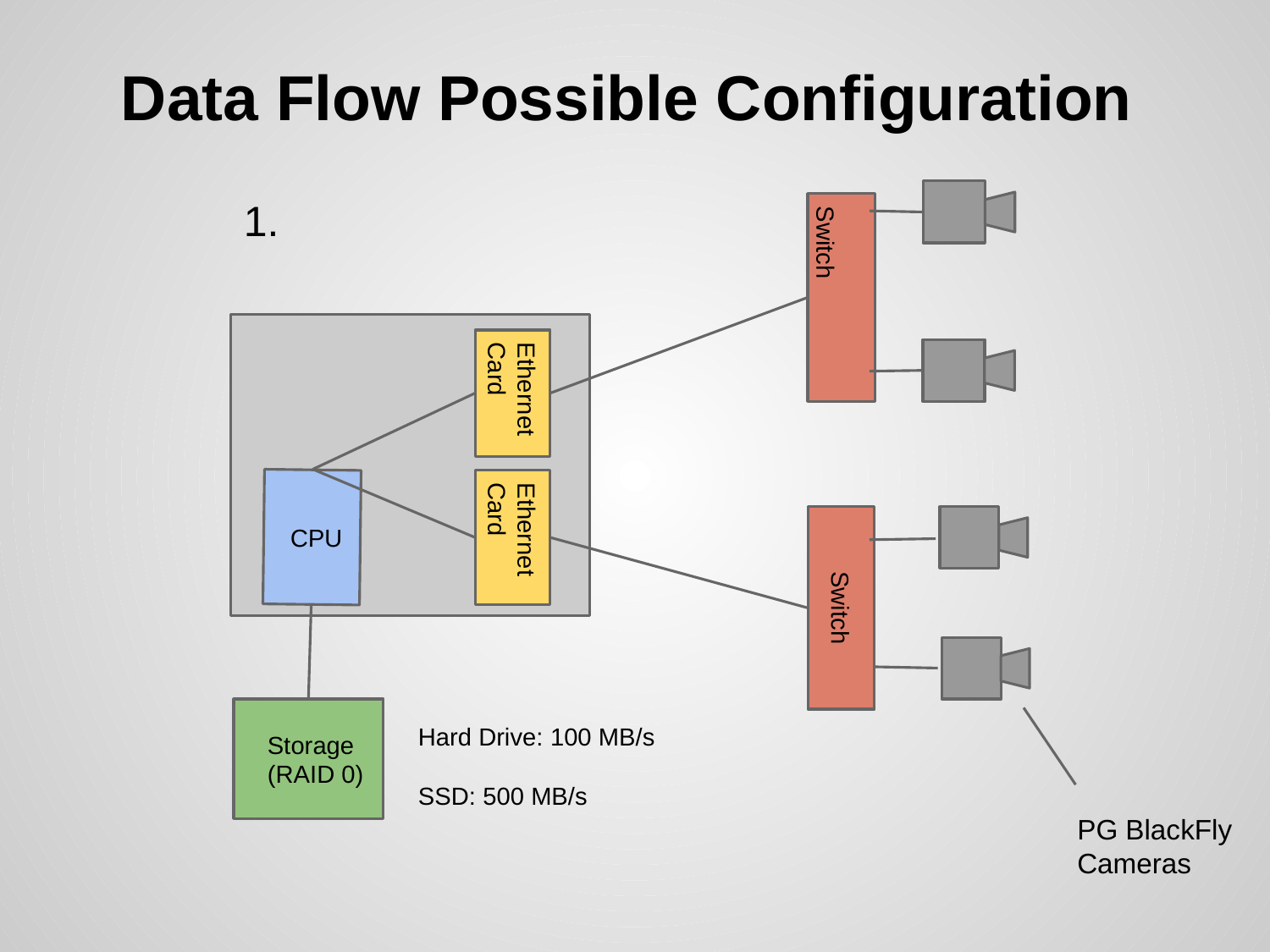

# Data Flow Possible Configuration

1.

	Switch

Ethernet
Card
  CPU

Ethernet
Card
Switch

   Storage
   (RAID 0)
Hard Drive: 100 MB/s

SSD: 500 MB/s
PG BlackFly
Cameras